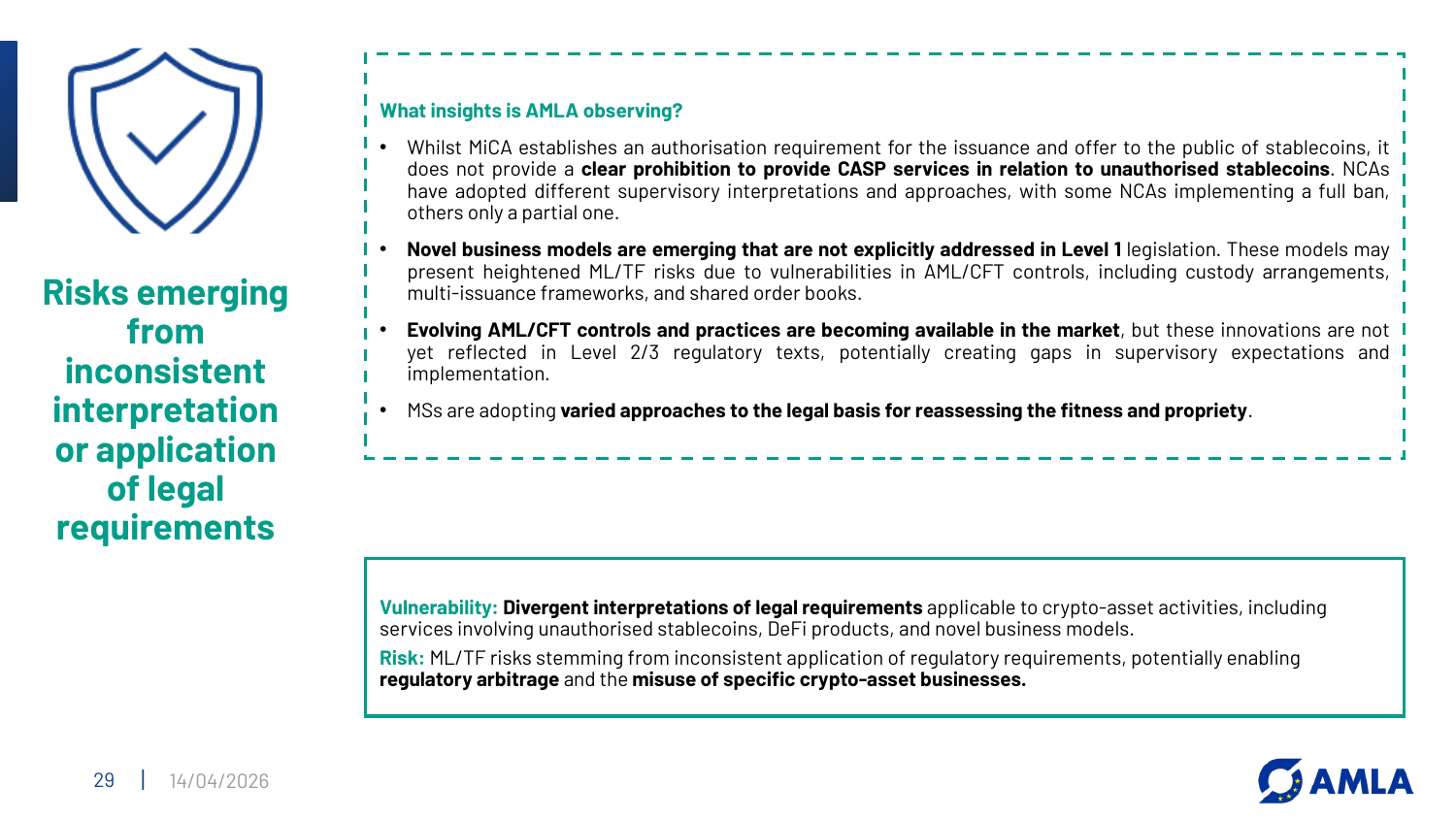

Risks emerging from inconsistent interpretation or application of legal requirements

What insights is AMLA observing?
Whilst MiCA establishes an authorisation requirement for the issuance and offer to the public of stablecoins, it does not provide a clear prohibition to provide CASP services in relation to unauthorised stablecoins. NCAs have adopted different supervisory interpretations and approaches, with some NCAs implementing a full ban, others only a partial one.
Novel business models are emerging that are not explicitly addressed in Level 1 legislation. These models may present heightened ML/TF risks due to vulnerabilities in AML/CFT controls, including custody arrangements, multi-issuance frameworks, and shared order books.
Evolving AML/CFT controls and practices are becoming available in the market, but these innovations are not yet reflected in Level 2/3 regulatory texts, potentially creating gaps in supervisory expectations and implementation.
MSs are adopting varied approaches to the legal basis for reassessing the fitness and propriety.

Vulnerability: Divergent interpretations of legal requirements applicable to crypto-asset activities, including services involving unauthorised stablecoins, DeFi products, and novel business models.
Risk: ML/TF risks stemming from inconsistent application of regulatory requirements, potentially enabling regulatory arbitrage and the misuse of specific crypto-asset businesses.

29
14/04/2026